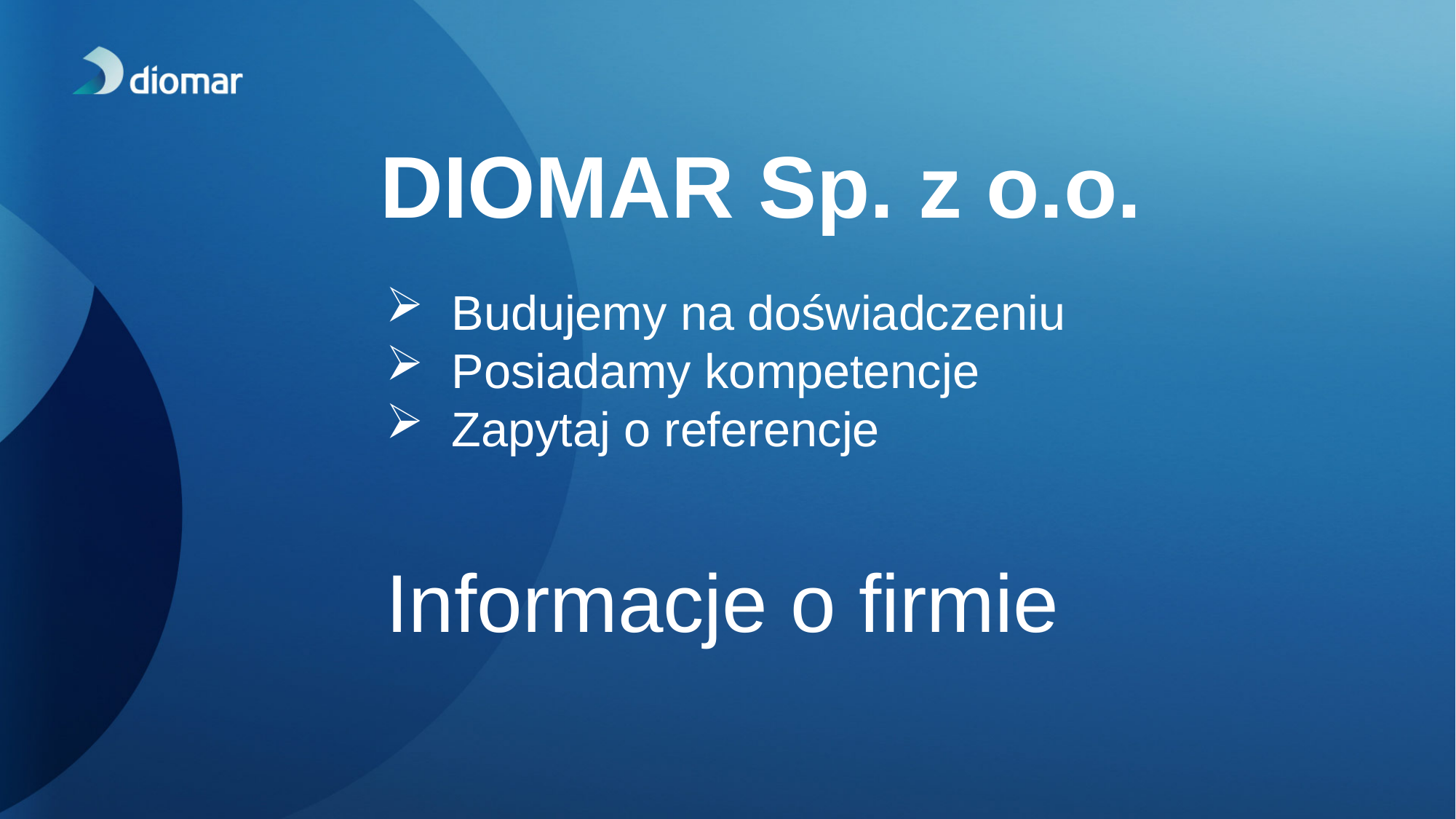

# DIOMAR Sp. z o.o.
  Budujemy na doświadczeniu
  Posiadamy kompetencje
  Zapytaj o referencje
Informacje o firmie